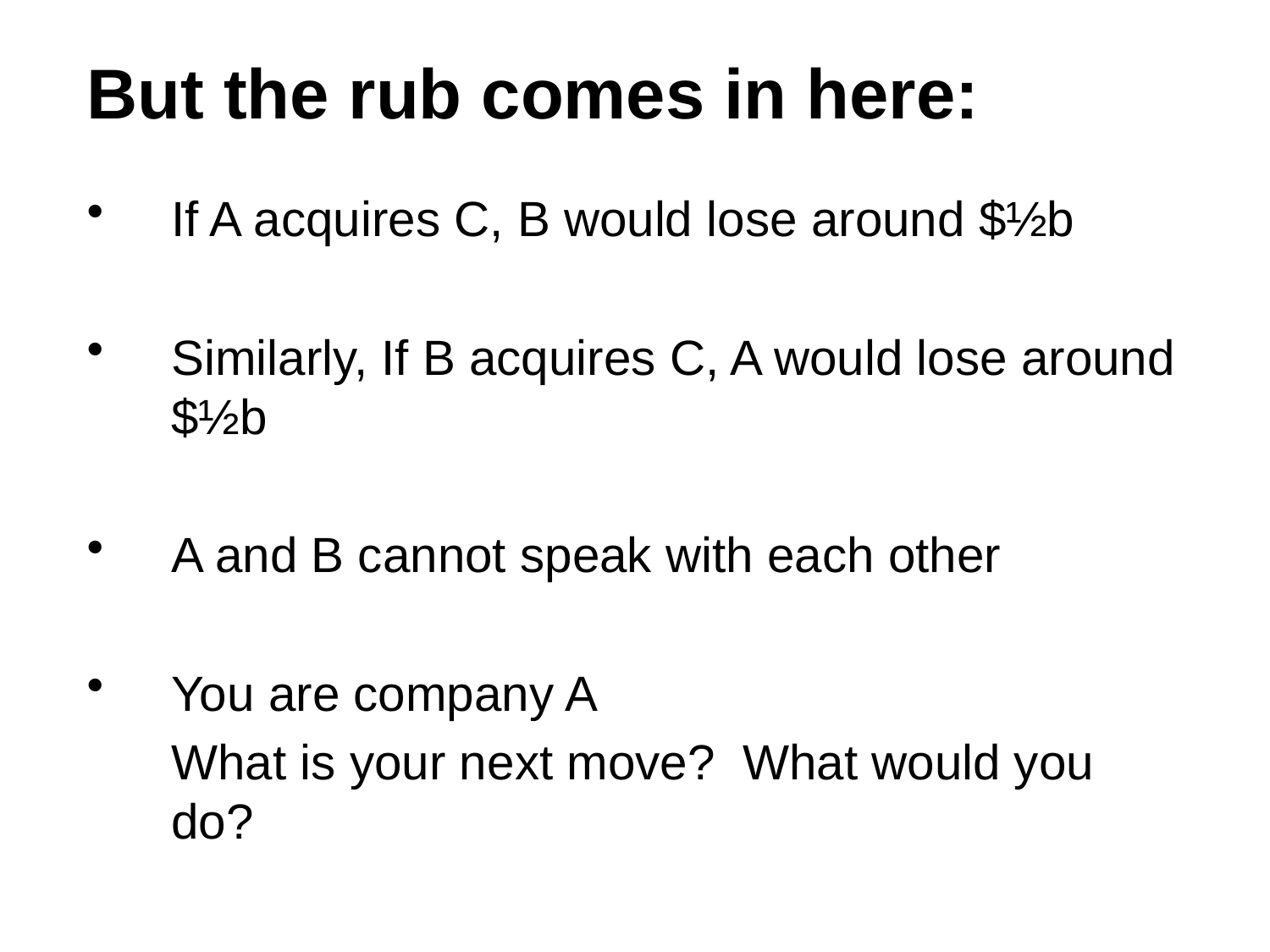

But the rub comes in here:

If A acquires C, B would lose around $½b

Similarly, If B acquires C, A would lose around $½b

A and B cannot speak with each other

You are company A
	What is your next move?  What would you do?